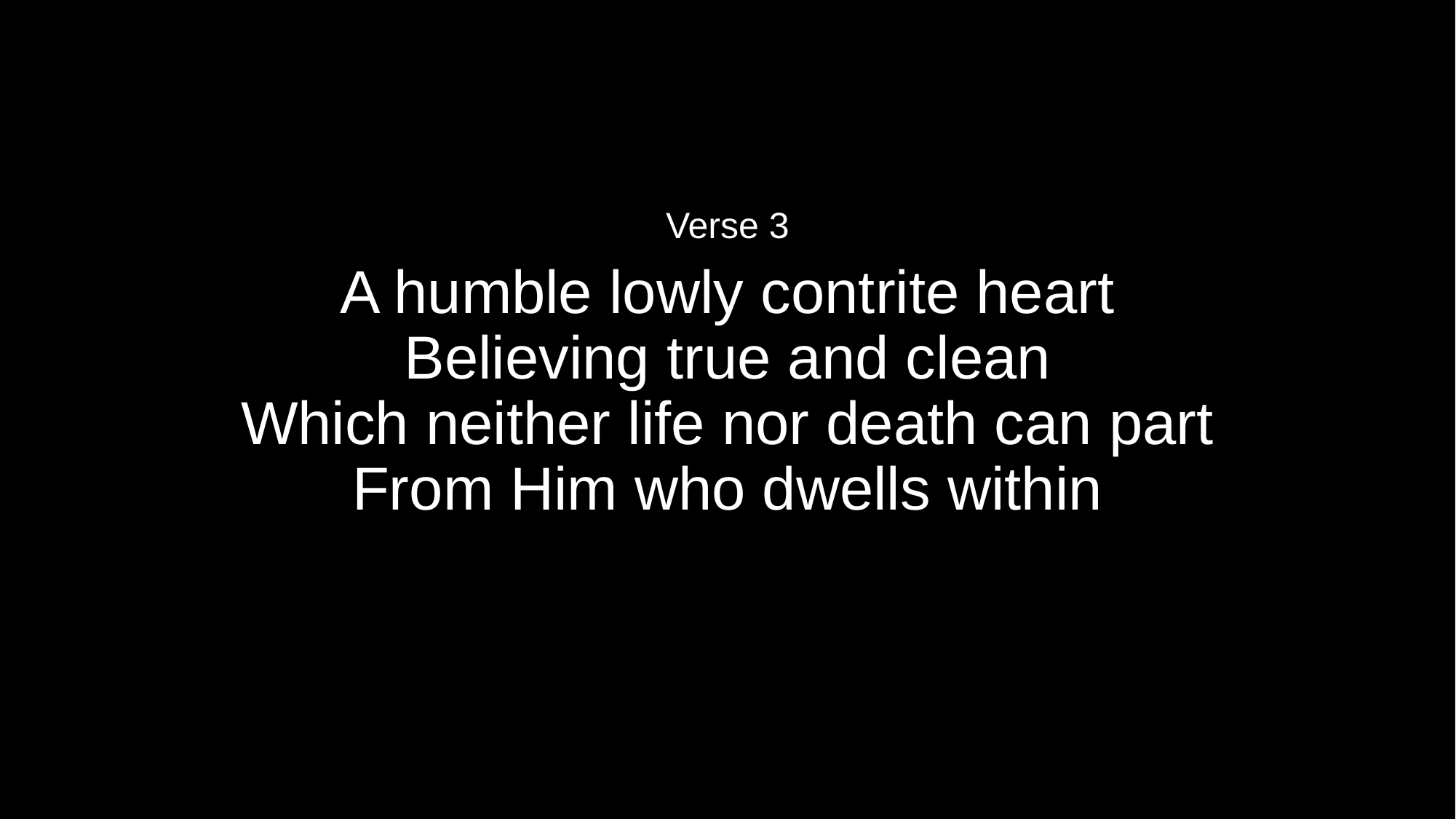

Verse 3
A humble lowly contrite heart
Believing true and clean
Which neither life nor death can part
From Him who dwells within